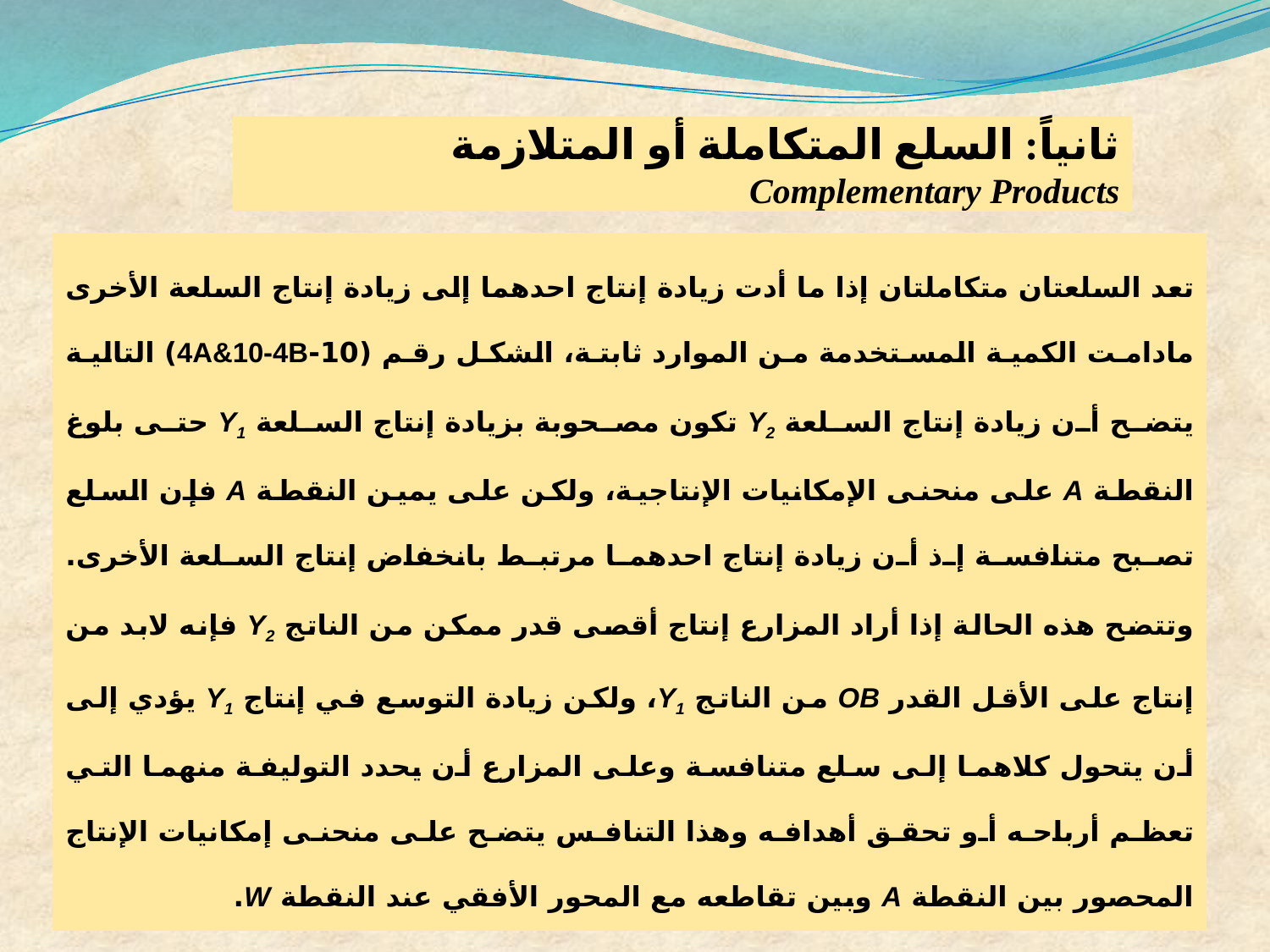

ثانياً: السلع المتكاملة أو المتلازمة Complementary Products
تعد السلعتان متكاملتان إذا ما أدت زيادة إنتاج احدهما إلى زيادة إنتاج السلعة الأخرى مادامت الكمية المستخدمة من الموارد ثابتة، الشكل رقم (10-4A&10-4B) التالية يتضح أن زيادة إنتاج السلعة Y2 تكون مصحوبة بزيادة إنتاج السلعة Y1 حتى بلوغ النقطة A على منحنى الإمكانيات الإنتاجية، ولكن على يمين النقطة A فإن السلع تصبح متنافسة إذ أن زيادة إنتاج احدهما مرتبط بانخفاض إنتاج السلعة الأخرى. وتتضح هذه الحالة إذا أراد المزارع إنتاج أقصى قدر ممكن من الناتج Y2 فإنه لابد من إنتاج على الأقل القدر OB من الناتج Y1، ولكن زيادة التوسع في إنتاج Y1 يؤدي إلى أن يتحول كلاهما إلى سلع متنافسة وعلى المزارع أن يحدد التوليفة منهما التي تعظم أرباحه أو تحقق أهدافه وهذا التنافس يتضح على منحنى إمكانيات الإنتاج المحصور بين النقطة A وبين تقاطعه مع المحور الأفقي عند النقطة W.